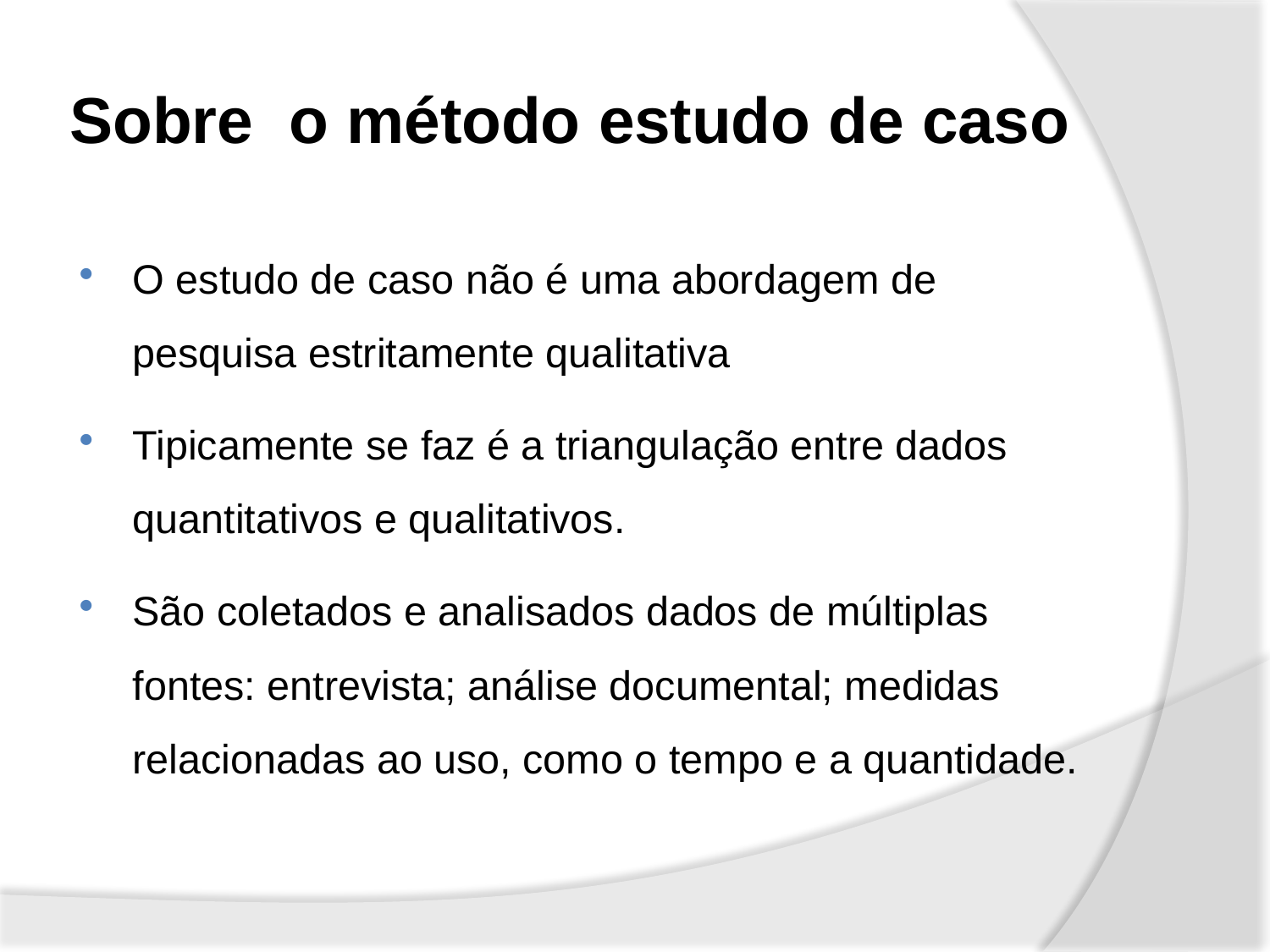

# Sobre  o método estudo de caso
O estudo de caso não é uma abordagem de pesquisa estritamente qualitativa
Tipicamente se faz é a triangulação entre dados quantitativos e qualitativos.
São coletados e analisados dados de múltiplas fontes: entrevista; análise documental; medidas relacionadas ao uso, como o tempo e a quantidade.